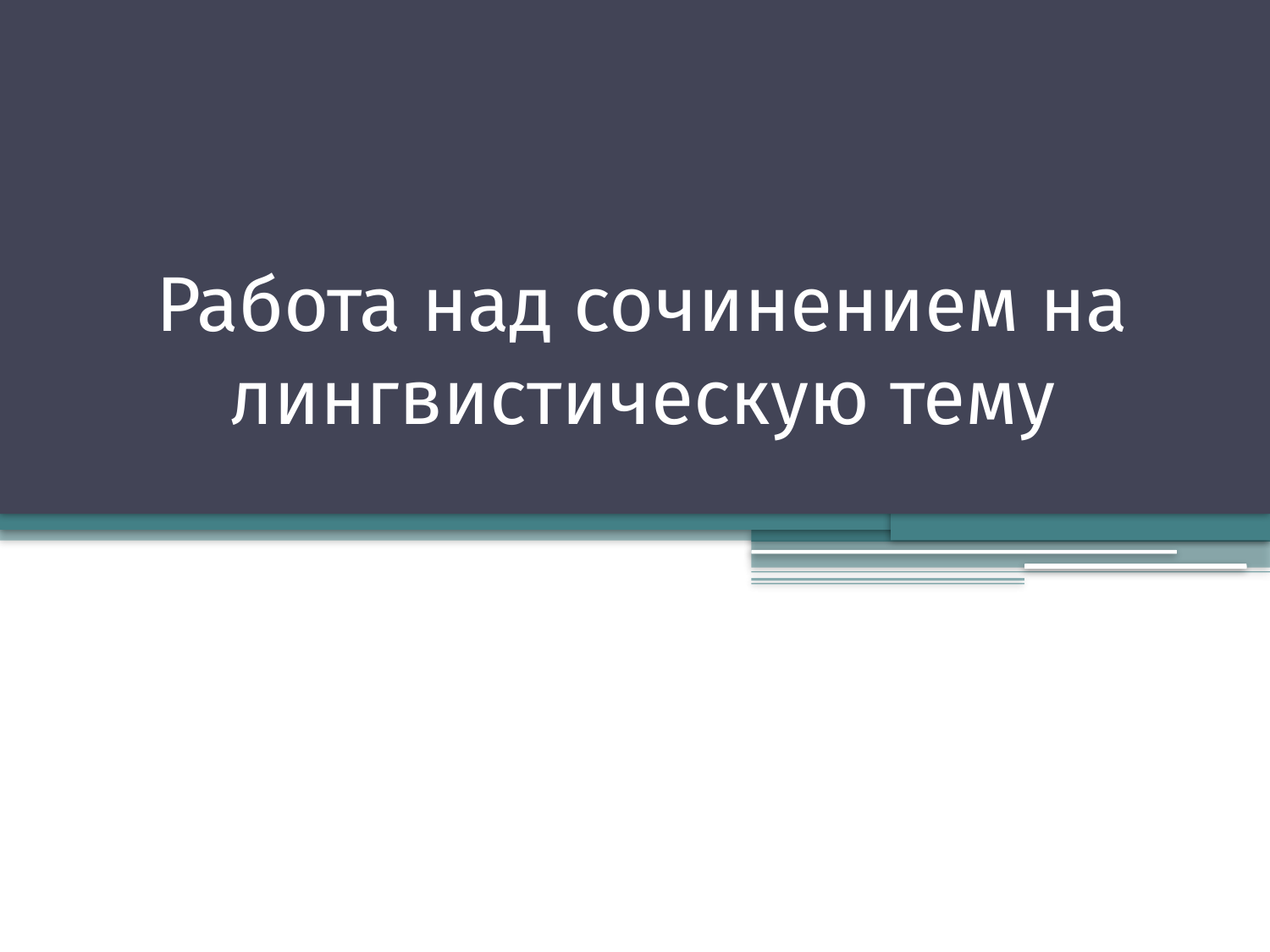

# Работа над сочинением на лингвистическую тему